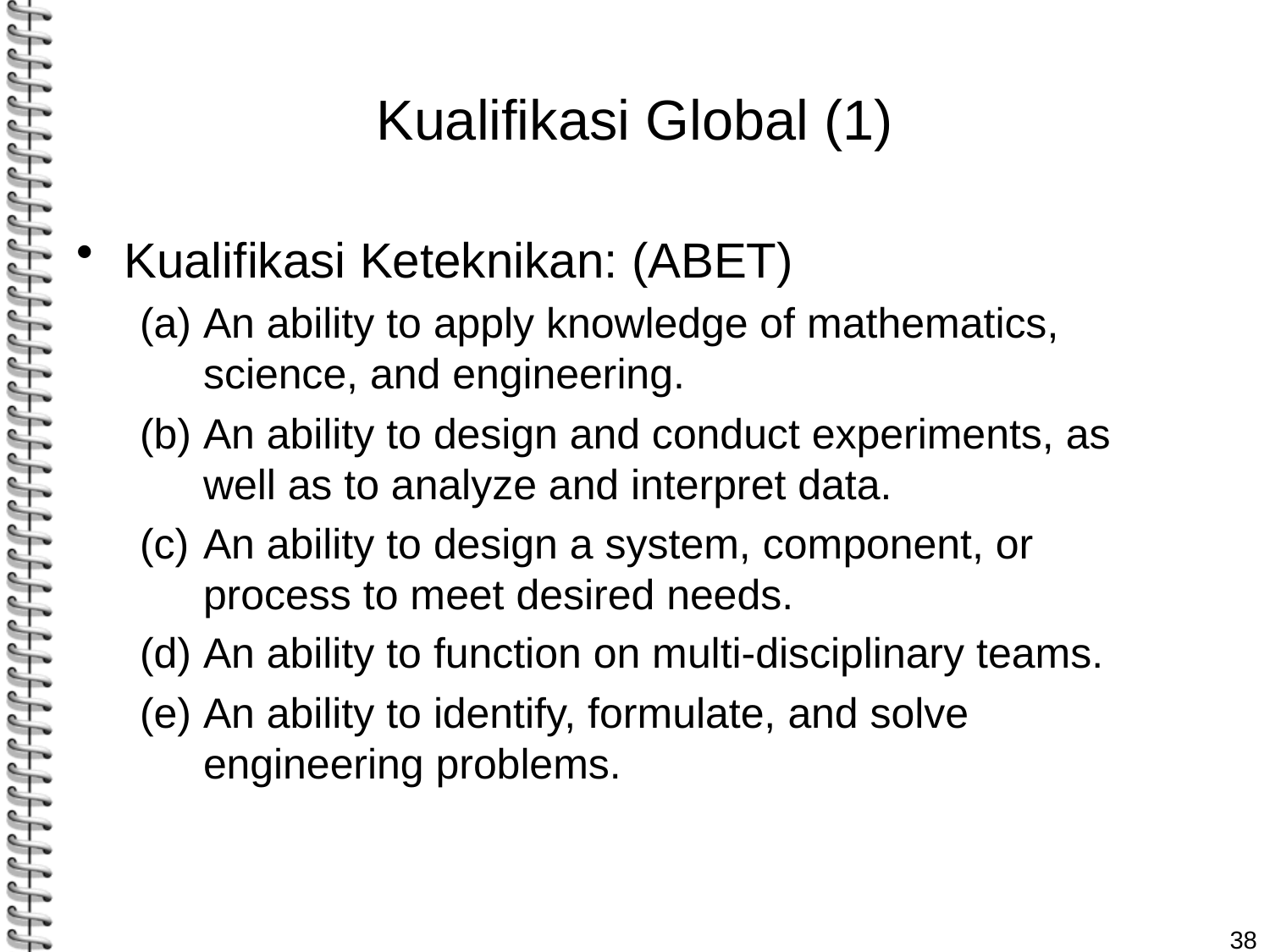

# Kualifikasi Global (1)
Kualifikasi Keteknikan: (ABET)
An ability to apply knowledge of mathematics, science, and engineering.
An ability to design and conduct experiments, as well as to analyze and interpret data.
An ability to design a system, component, or process to meet desired needs.
An ability to function on multi-disciplinary teams.
An ability to identify, formulate, and solve engineering problems.

38